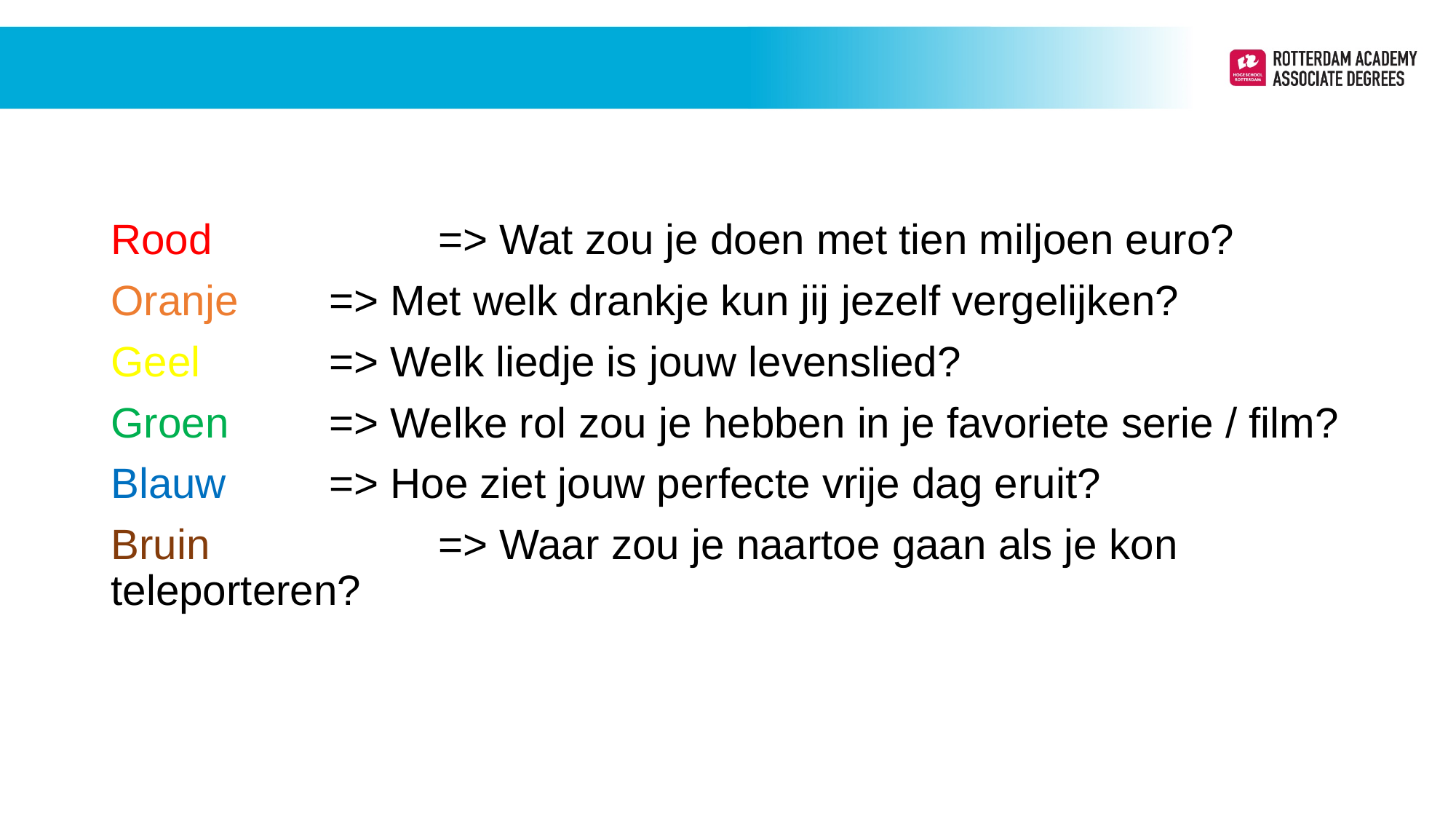

Rood 		=> Wat zou je doen met tien miljoen euro?
Oranje 	=> Met welk drankje kun jij jezelf vergelijken?
Geel 		=> Welk liedje is jouw levenslied?
Groen 	=> Welke rol zou je hebben in je favoriete serie / film?
Blauw 	=> Hoe ziet jouw perfecte vrije dag eruit?
Bruin 		=> Waar zou je naartoe gaan als je kon teleporteren?